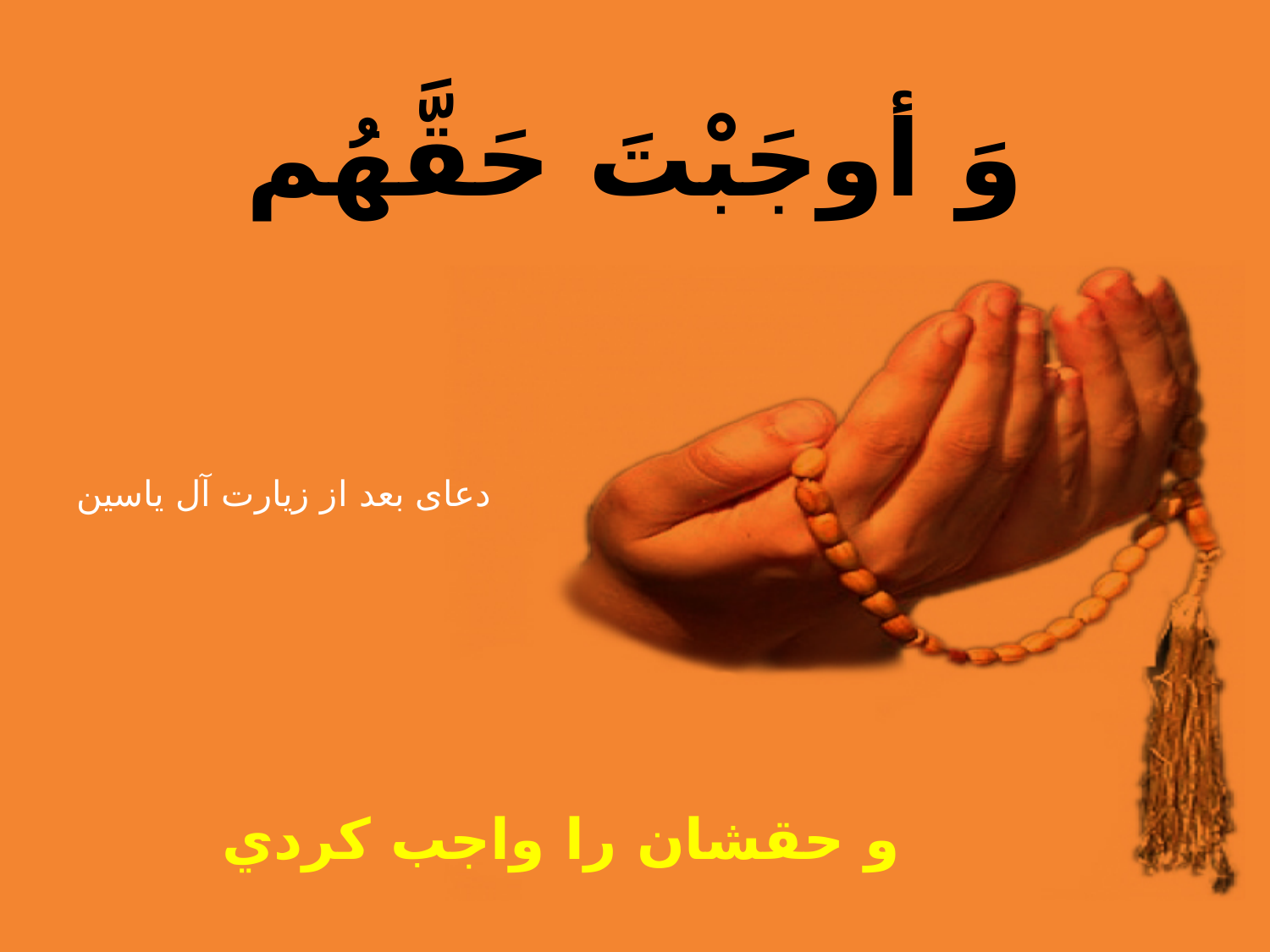

وَ أوجَبْتَ حَقَّهُم
و حقشان را واجب كردي